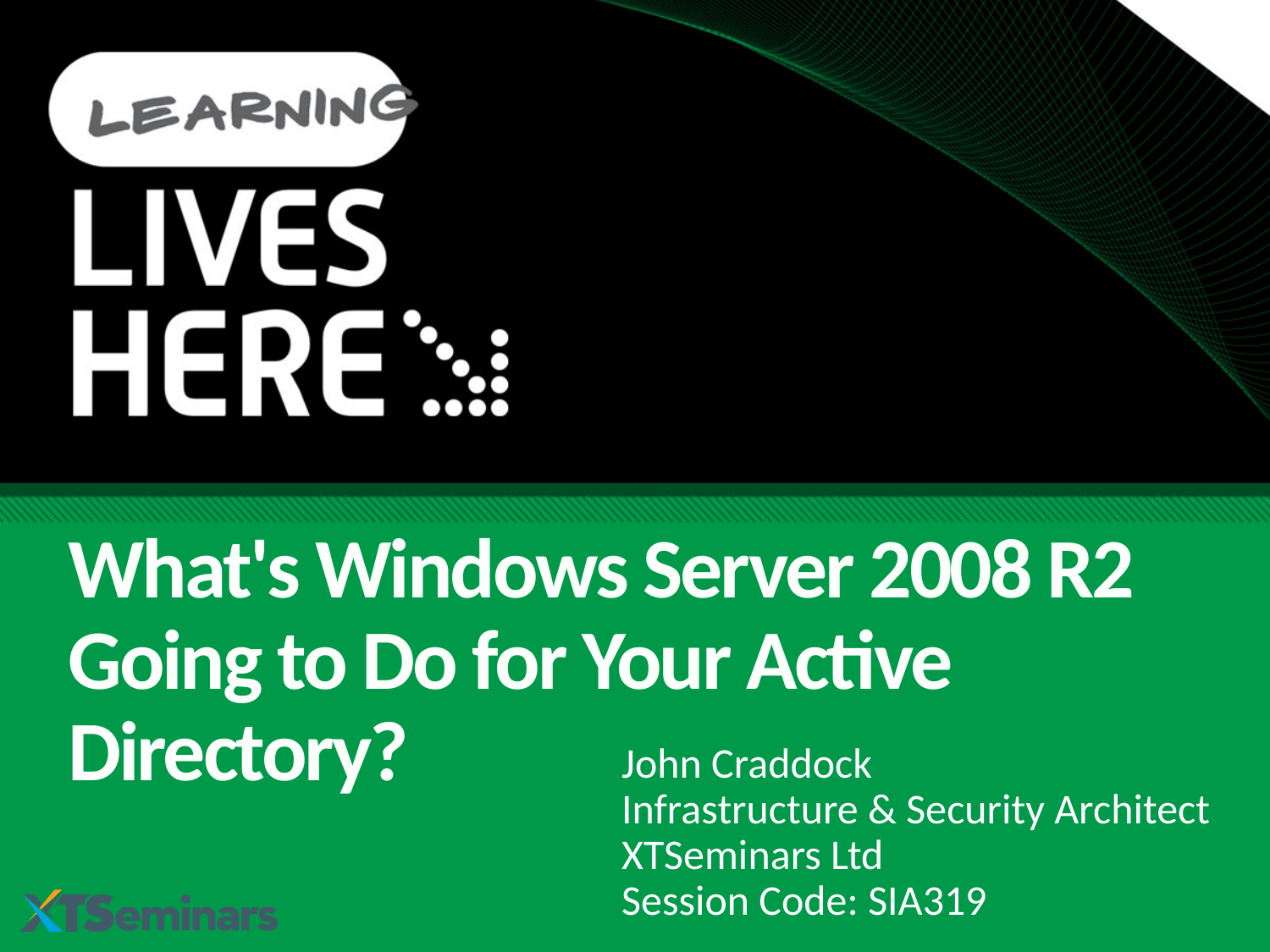

# What's Windows Server 2008 R2 Going to Do for Your Active Directory?
John Craddock
Infrastructure & Security Architect
XTSeminars Ltd
Session Code: SIA319